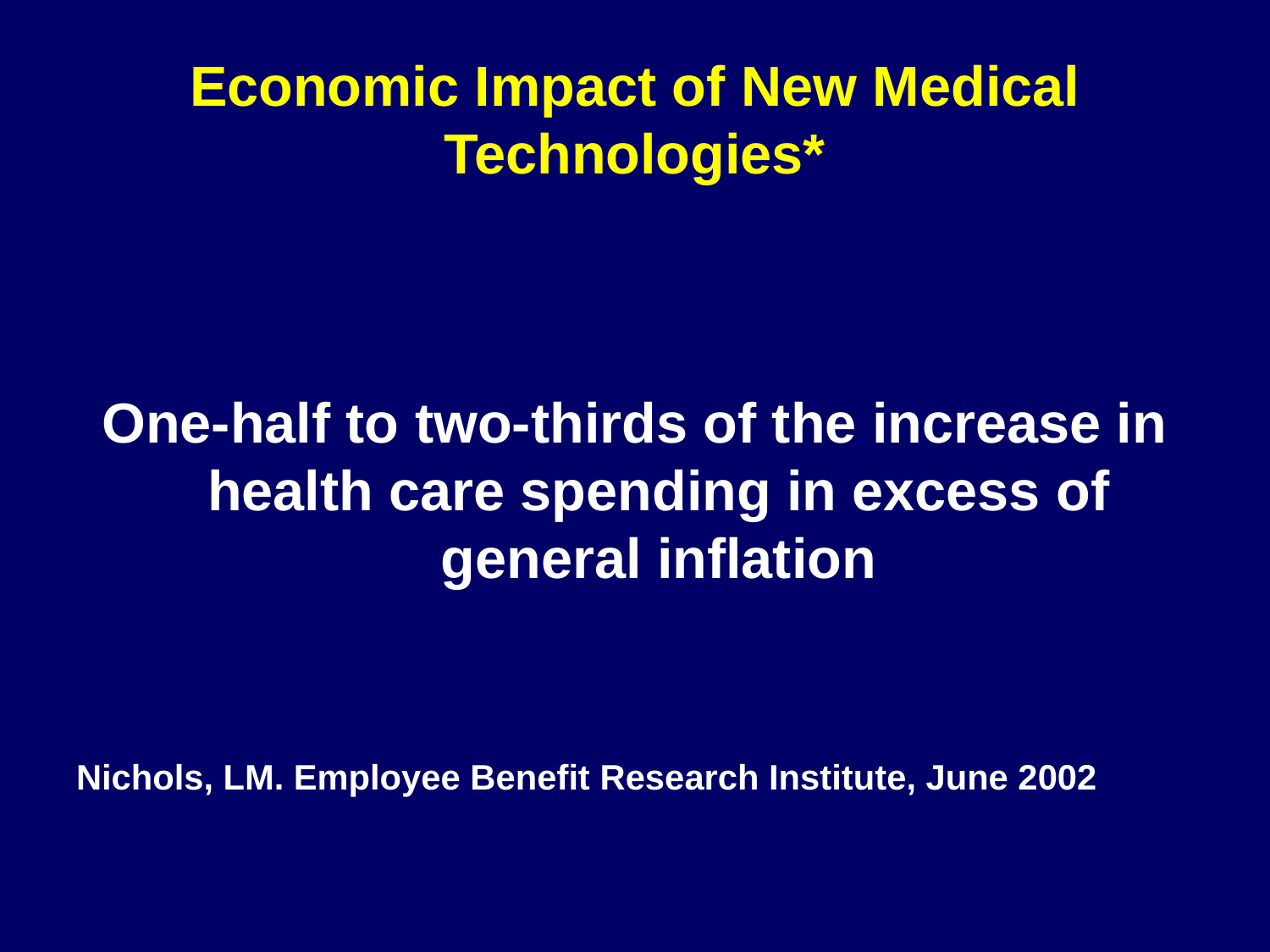

# Economic Impact of New Medical Technologies*

One-half to two-thirds of the increase in health care spending in excess of general inflation

Nichols, LM. Employee Benefit Research Institute, June 2002